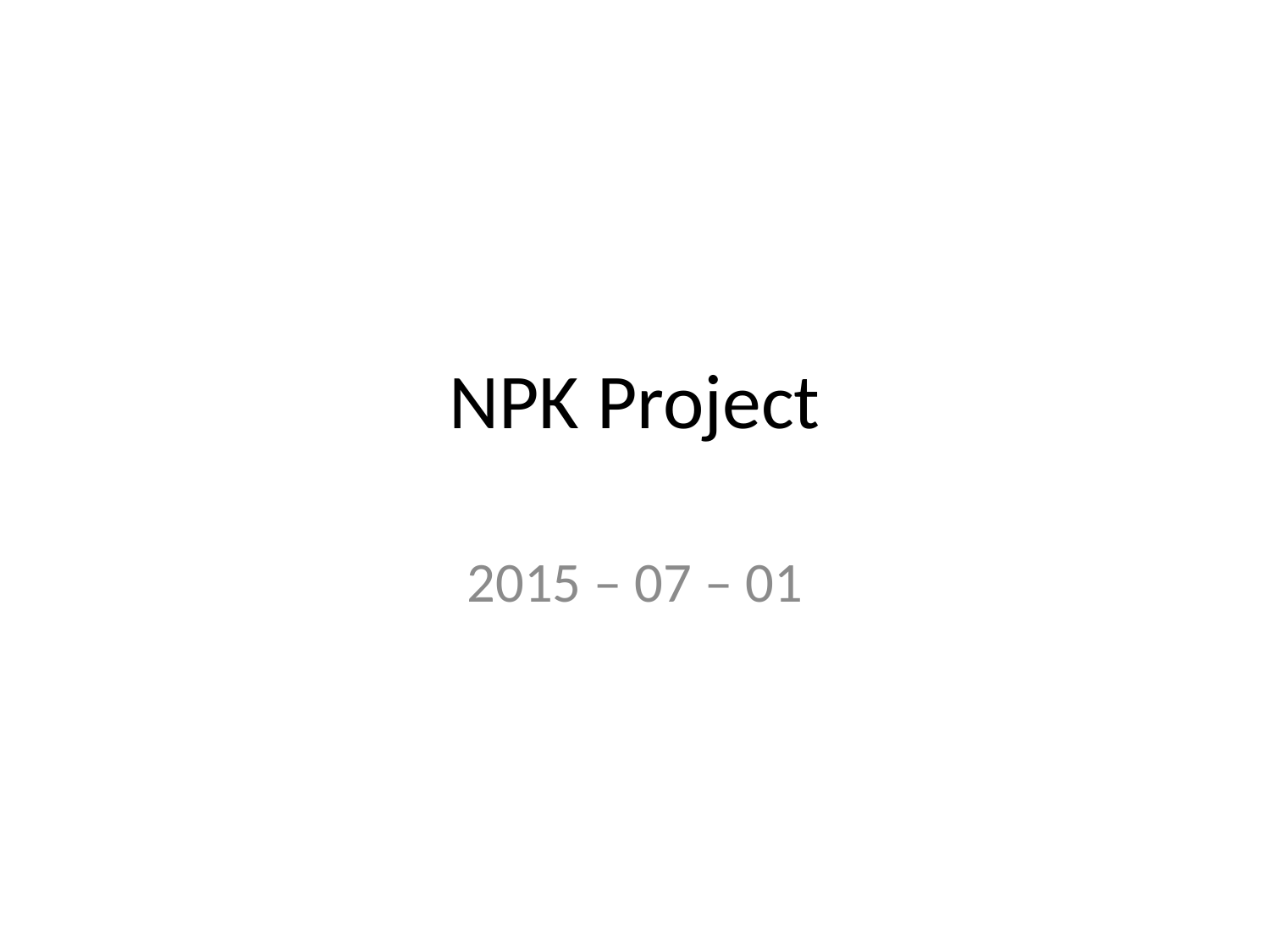

# NPK Project
2015 – 07 – 01